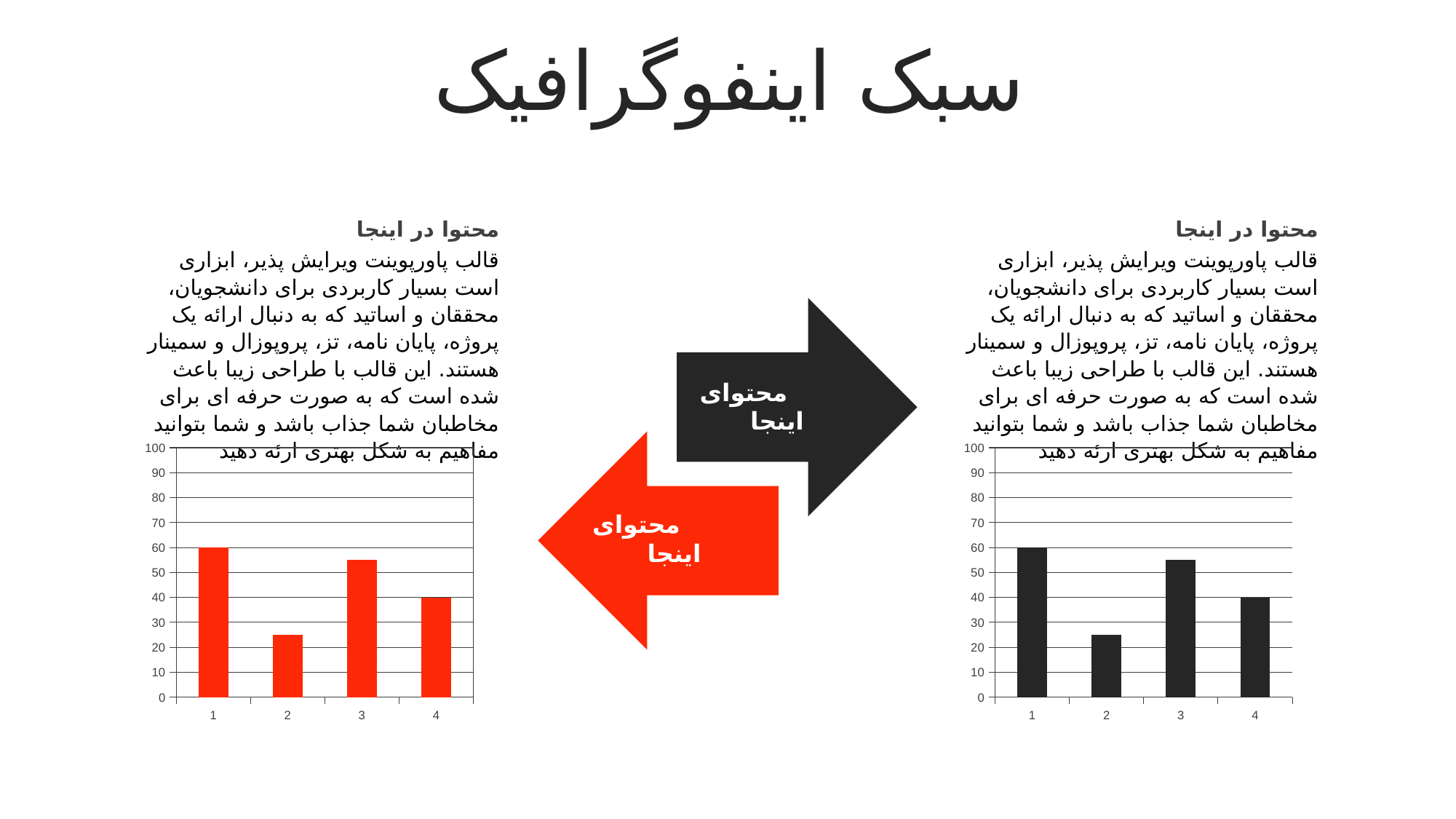

سبک اینفوگرافیک
محتوا در اینجا
قالب پاورپوینت ویرایش پذیر، ابزاری است بسیار کاربردی برای دانشجویان، محققان و اساتید که به دنبال ارائه یک پروژه، پایان نامه، تز، پروپوزال و سمینار هستند. این قالب با طراحی زیبا باعث شده است که به صورت حرفه ای برای مخاطبان شما جذاب باشد و شما بتوانید مفاهیم به شکل بهتری ارئه دهید
محتوا در اینجا
قالب پاورپوینت ویرایش پذیر، ابزاری است بسیار کاربردی برای دانشجویان، محققان و اساتید که به دنبال ارائه یک پروژه، پایان نامه، تز، پروپوزال و سمینار هستند. این قالب با طراحی زیبا باعث شده است که به صورت حرفه ای برای مخاطبان شما جذاب باشد و شما بتوانید مفاهیم به شکل بهتری ارئه دهید

محتوای
اینجا

### Chart

| Category |  |
|---|---|

### Chart

| Category |  |
|---|---|
محتوای
اینجا